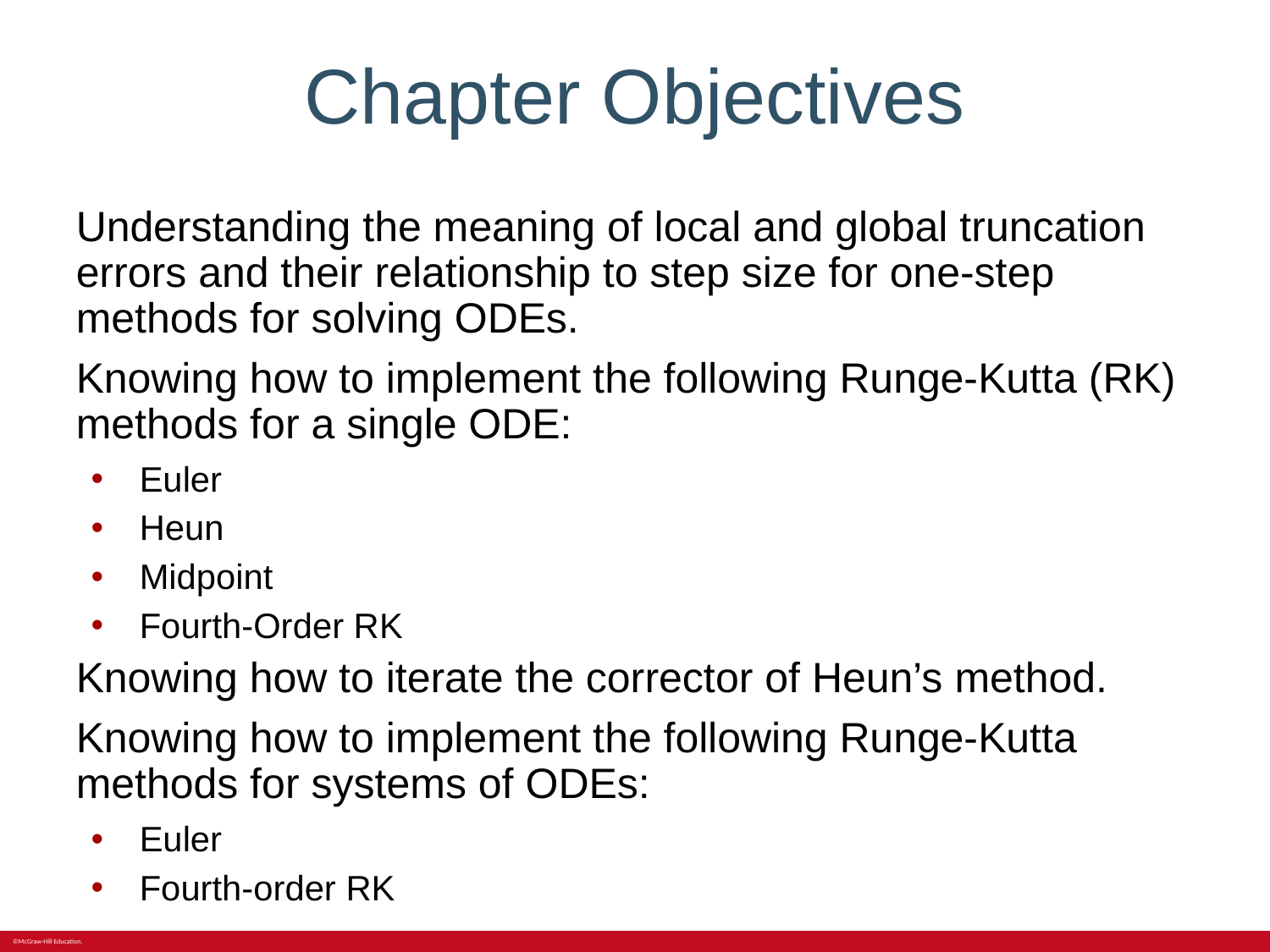

# Chapter Objectives
Understanding the meaning of local and global truncation errors and their relationship to step size for one-step methods for solving ODEs.
Knowing how to implement the following Runge-Kutta (RK) methods for a single ODE:
Euler
Heun
Midpoint
Fourth-Order RK
Knowing how to iterate the corrector of Heun’s method.
Knowing how to implement the following Runge-Kutta methods for systems of ODEs:
Euler
Fourth-order RK